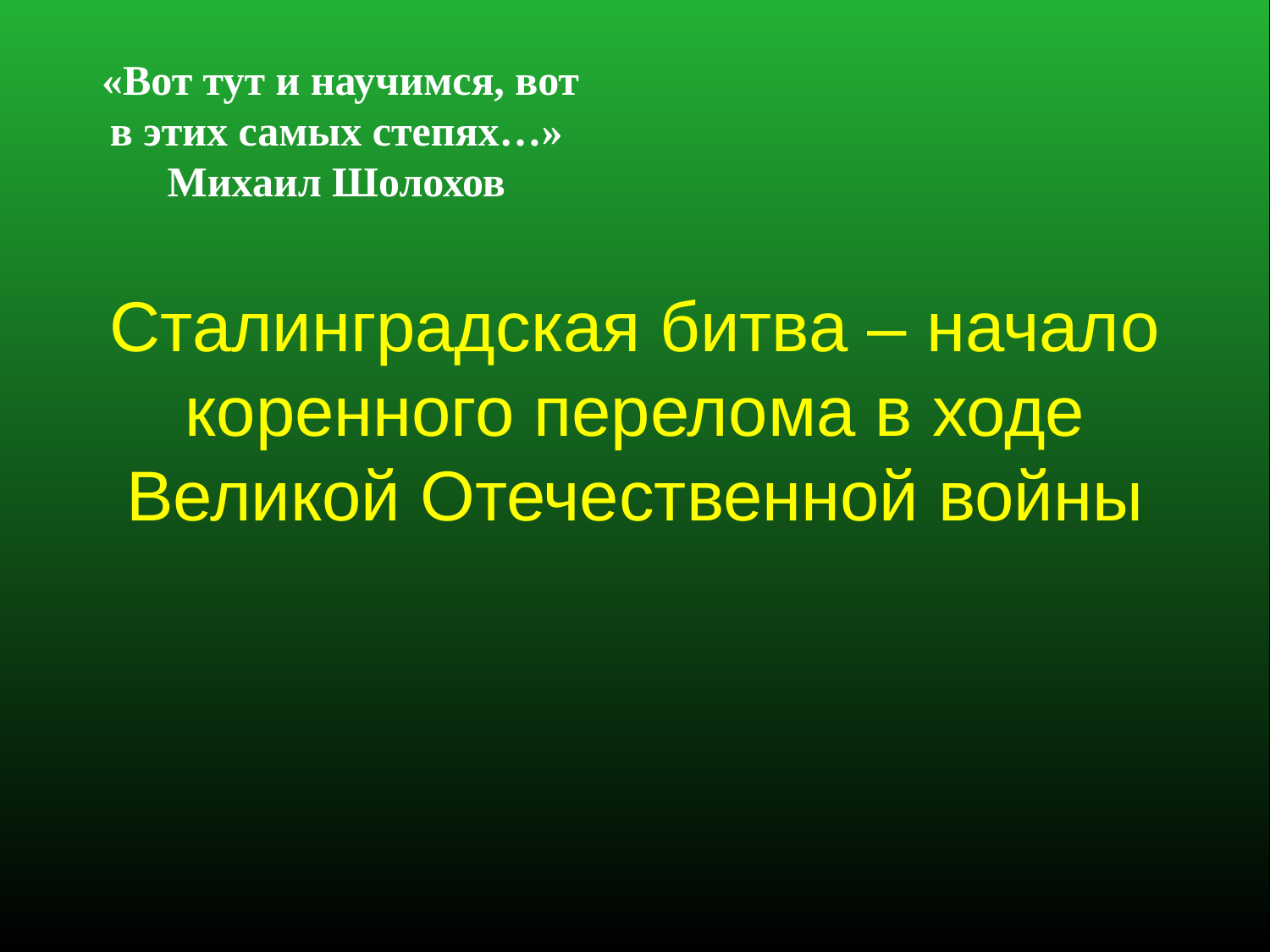

«Вот тут и научимся, вот в этих самых степях…»
Михаил Шолохов
Сталинградская битва – начало коренного перелома в ходе Великой Отечественной войны